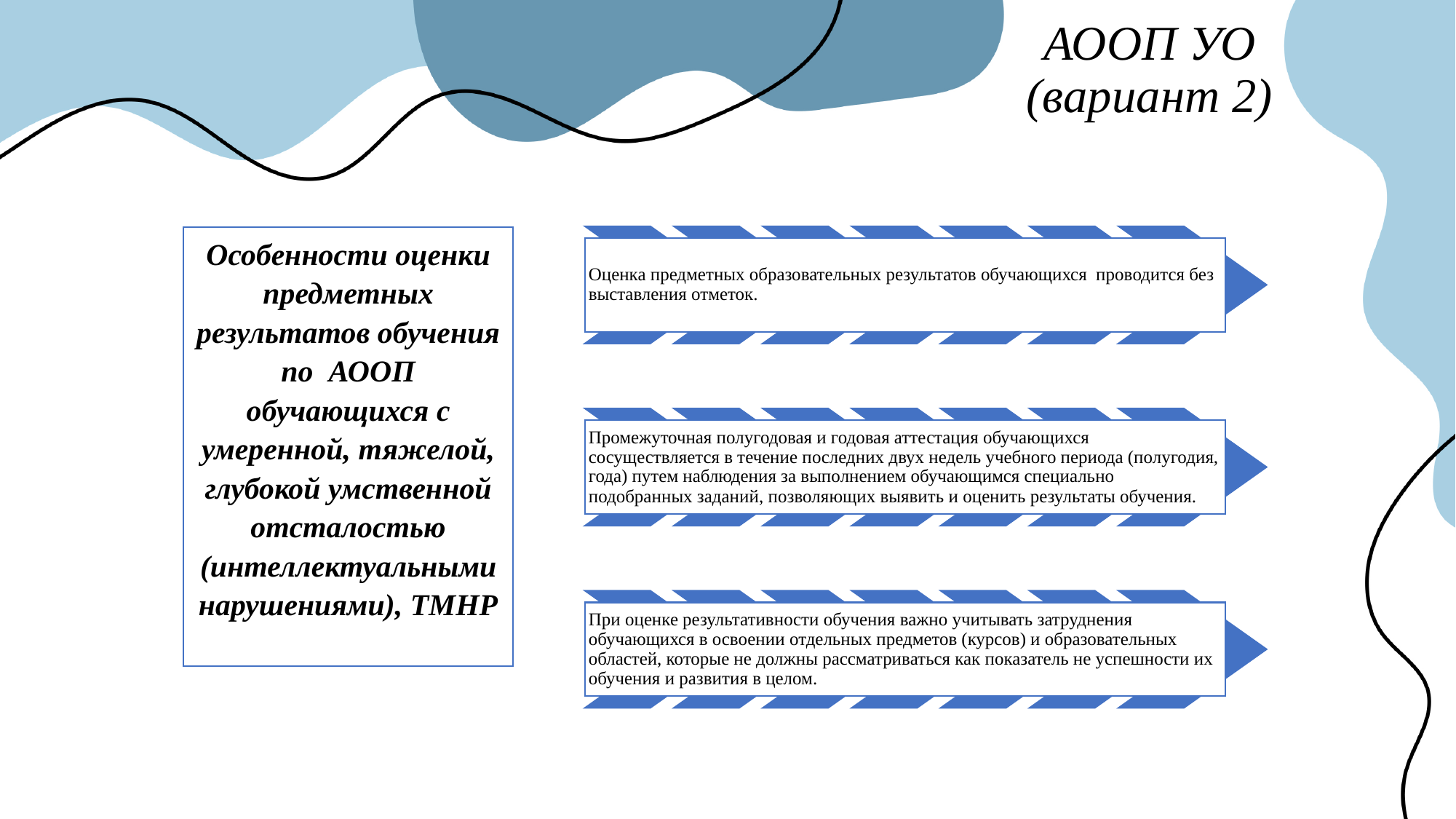

АООП УО (вариант 2)

Оценка предметных образовательных результатов обучающихся  проводится без выставления отметок.

Промежуточная полугодовая и годовая аттестация обучающихся сосуществляется в течение последних двух недель учебного периода (полугодия, года) путем наблюдения за выполнением обучающимся специально подобранных заданий, позволяющих выявить и оценить результаты обучения.

При оценке результативности обучения важно учитывать затруднения обучающихся в освоении отдельных предметов (курсов) и образовательных областей, которые не должны рассматриваться как показатель не успешности их обучения и развития в целом.
Особенности оценки предметных результатов обучения по  АООП обучающихся с умеренной, тяжелой, глубокой умственной отсталостью (интеллектуальными нарушениями), ТМНР